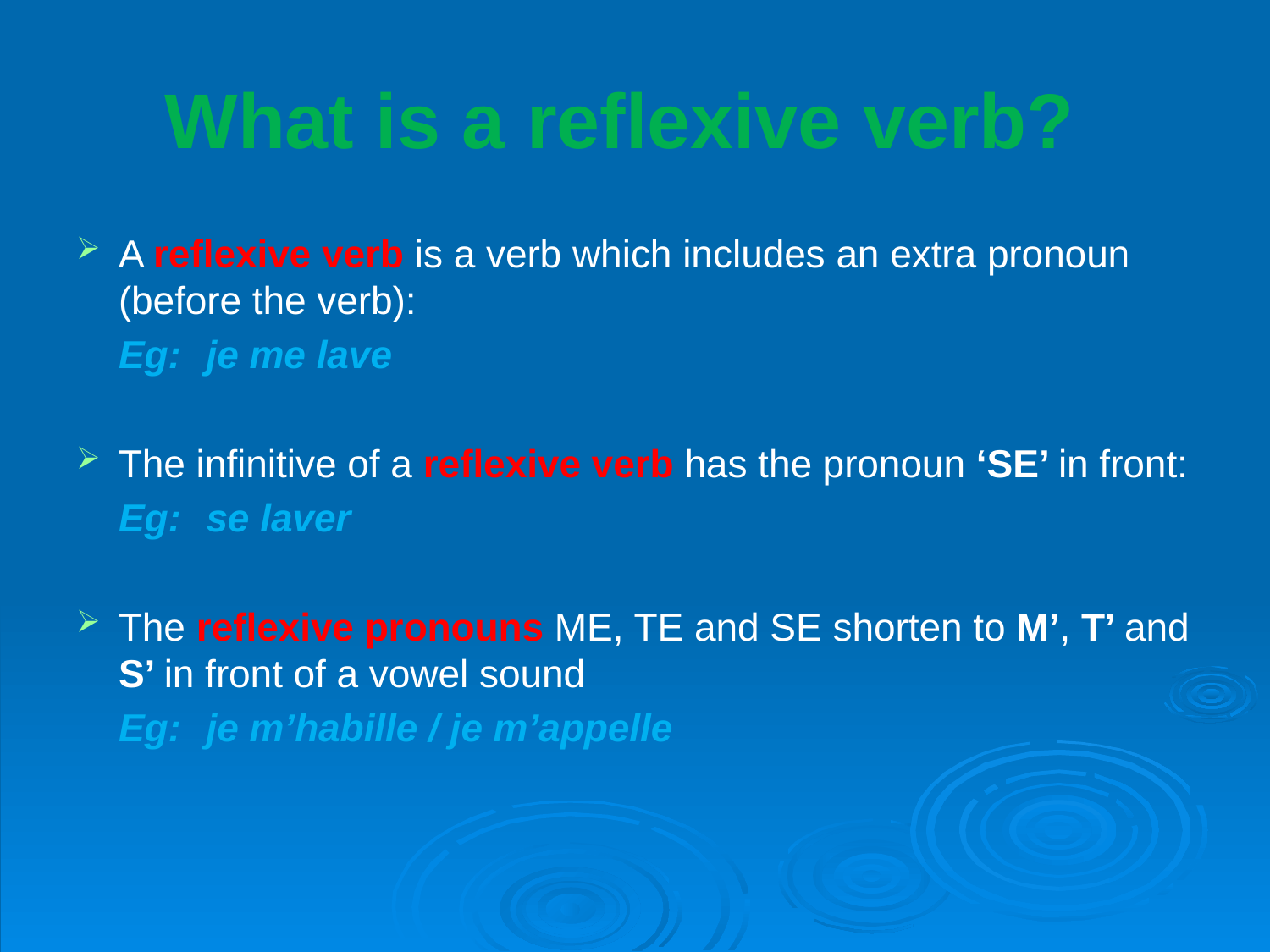

# What is a reflexive verb?
A reflexive verb is a verb which includes an extra pronoun (before the verb):
	Eg:	je me lave

The infinitive of a reflexive verb has the pronoun ‘SE’ in front:
	Eg: 	se laver

The reflexive pronouns ME, TE and SE shorten to M’, T’ and S’ in front of a vowel sound
	Eg:	je m’habille / je m’appelle